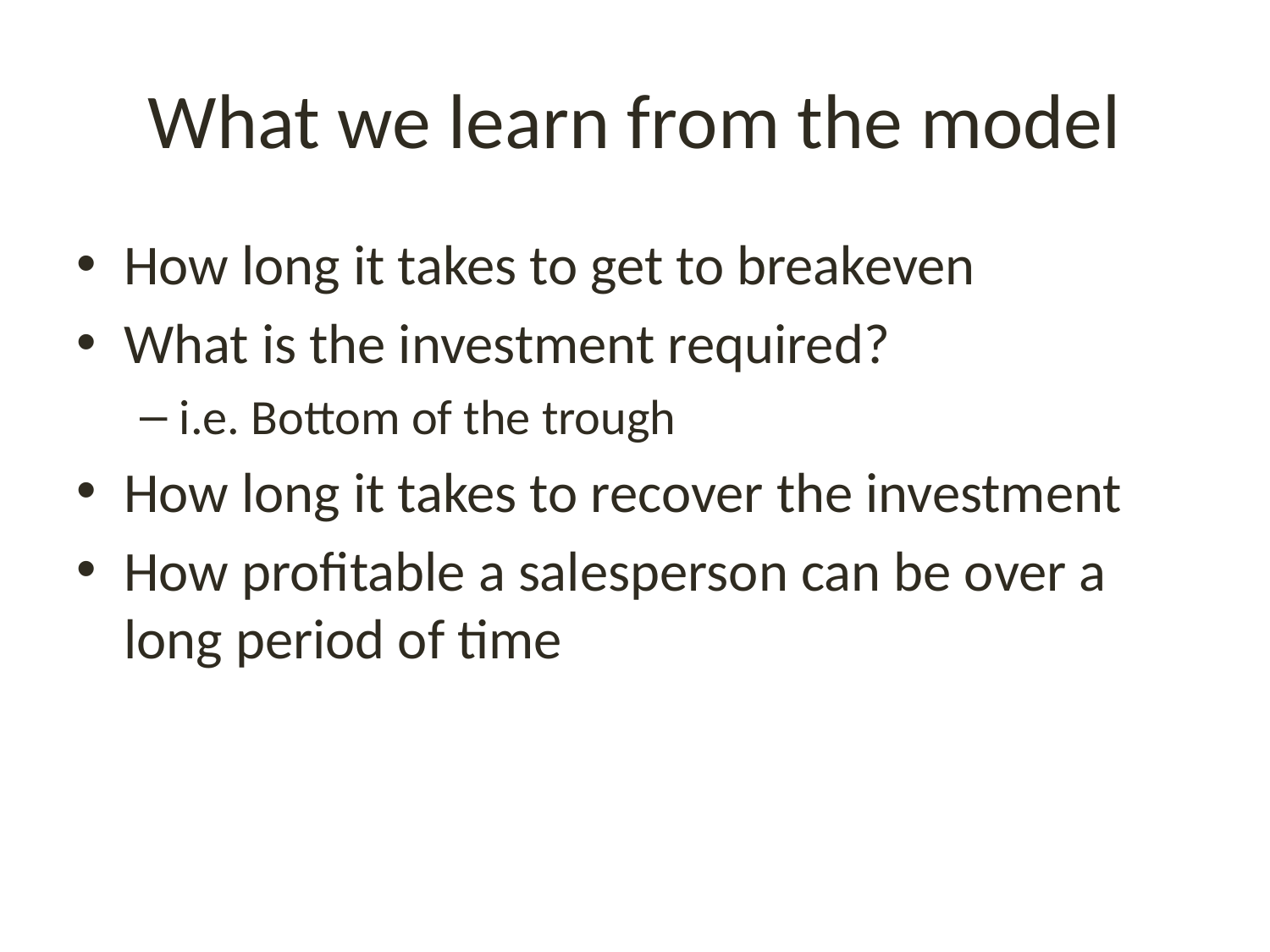

# What we learn from the model
How long it takes to get to breakeven
What is the investment required?
i.e. Bottom of the trough
How long it takes to recover the investment
How profitable a salesperson can be over a long period of time